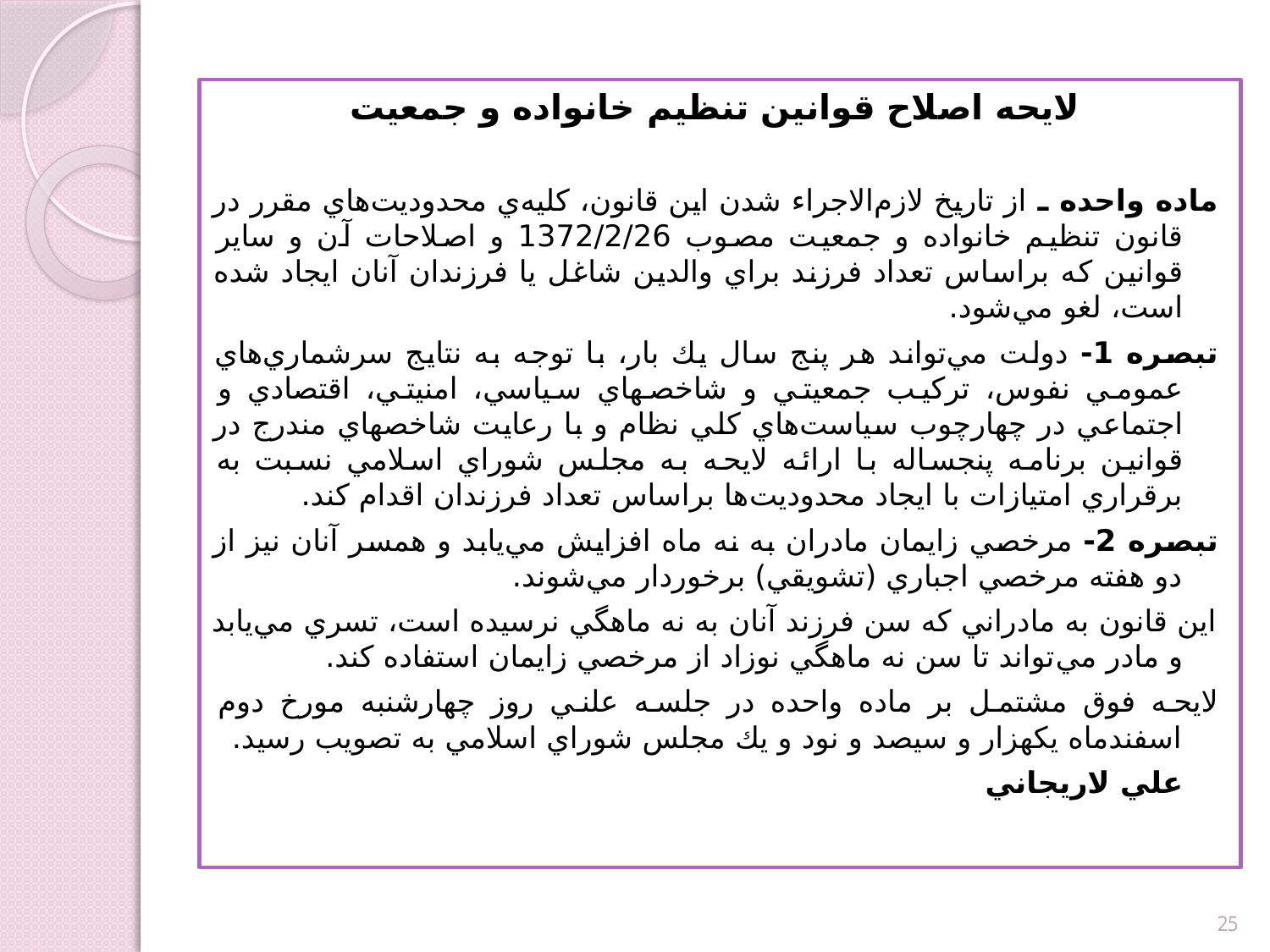

لايحه اصلاح قوانين تنظيم خانواده و جمعيت

	ماده واحده ـ از تاريخ لازم‌الاجراء شدن اين قانون، كليه‌ي محدوديت‌هاي مقرر در قانون تنظيم خانواده و جمعيت مصوب 1372/2/26 و اصلاحات آن و ساير قوانين كه براساس تعداد فرزند براي والدين شاغل يا فرزندان آنان ايجاد شده است، لغو مي‌شود.
	تبصره 1- دولت مي‌تواند هر پنج سال يك بار، با توجه به نتايج سرشماري‌هاي عمومي نفوس، تركيب جمعيتي و شاخصهاي سياسي، امنيتي، اقتصادي و اجتماعي در چهارچوب سياست‌هاي كلي نظام و با رعايت شاخصهاي مندرج در قوانين برنامه پنجساله با ارائه لايحه به مجلس شوراي اسلامي نسبت به برقراري امتيازات با ايجاد محدوديت‌ها براساس تعداد فرزندان اقدام كند.
	تبصره 2- مرخصي زايمان مادران به نه ماه افزايش مي‌يابد و همسر آنان نيز از دو هفته مرخصي اجباري (تشويقي) برخوردار مي‌شوند.
	اين قانون به مادراني كه سن فرزند آنان به نه ماهگي نرسيده است، تسري مي‌يابد و مادر مي‌تواند تا سن نه ماهگي نوزاد از مرخصي زايمان استفاده كند.
	لايحه فوق مشتمل بر ماده واحده در جلسه علني روز چهارشنبه مورخ دوم اسفندماه يكهزار و سيصد و نود و يك مجلس شوراي اسلامي به تصويب رسيد.
							علي لاريجاني

25